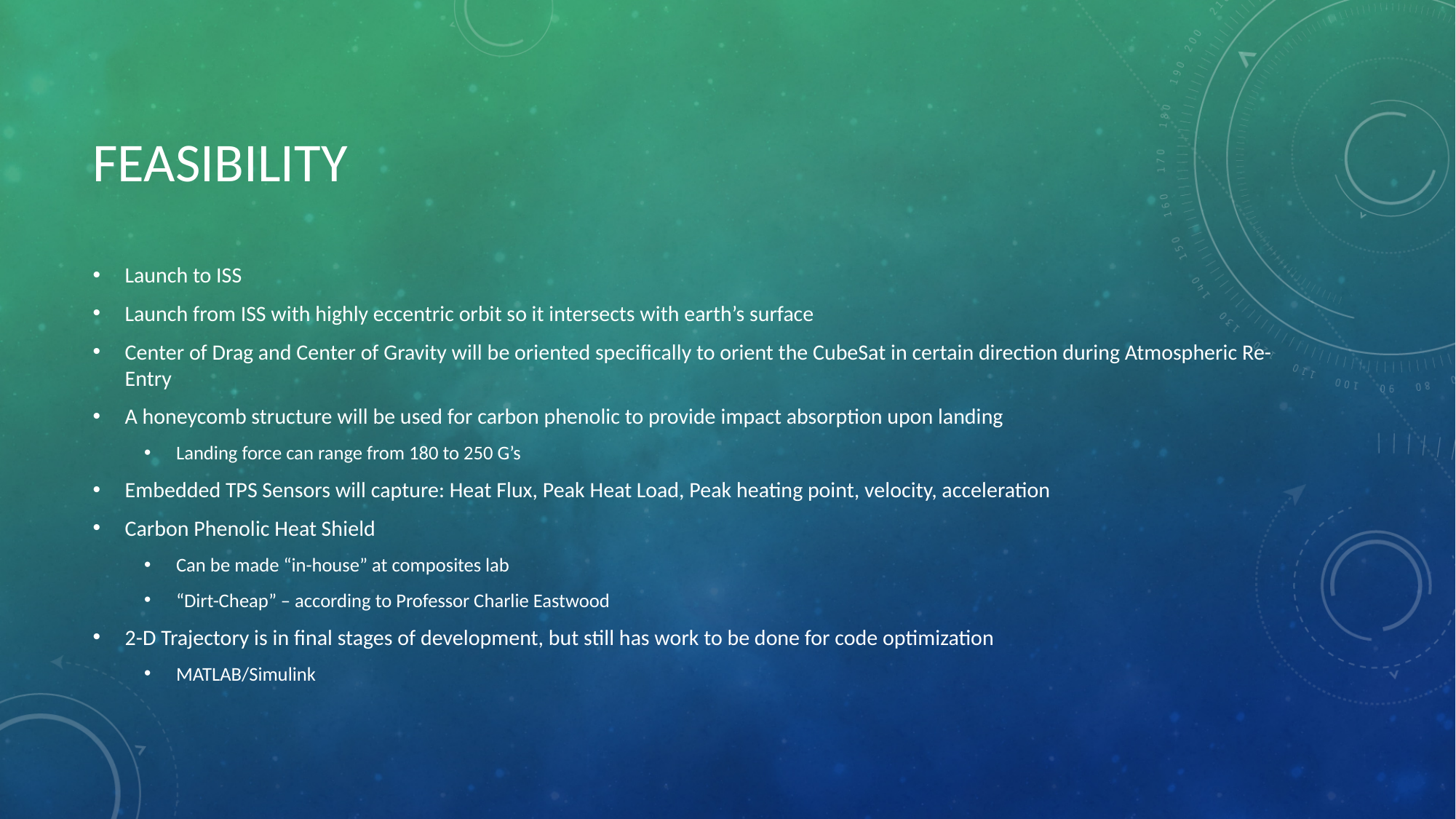

# Feasibility
Launch to ISS
Launch from ISS with highly eccentric orbit so it intersects with earth’s surface
Center of Drag and Center of Gravity will be oriented specifically to orient the CubeSat in certain direction during Atmospheric Re-Entry
A honeycomb structure will be used for carbon phenolic to provide impact absorption upon landing
Landing force can range from 180 to 250 G’s
Embedded TPS Sensors will capture: Heat Flux, Peak Heat Load, Peak heating point, velocity, acceleration
Carbon Phenolic Heat Shield
Can be made “in-house” at composites lab
“Dirt-Cheap” – according to Professor Charlie Eastwood
2-D Trajectory is in final stages of development, but still has work to be done for code optimization
MATLAB/Simulink